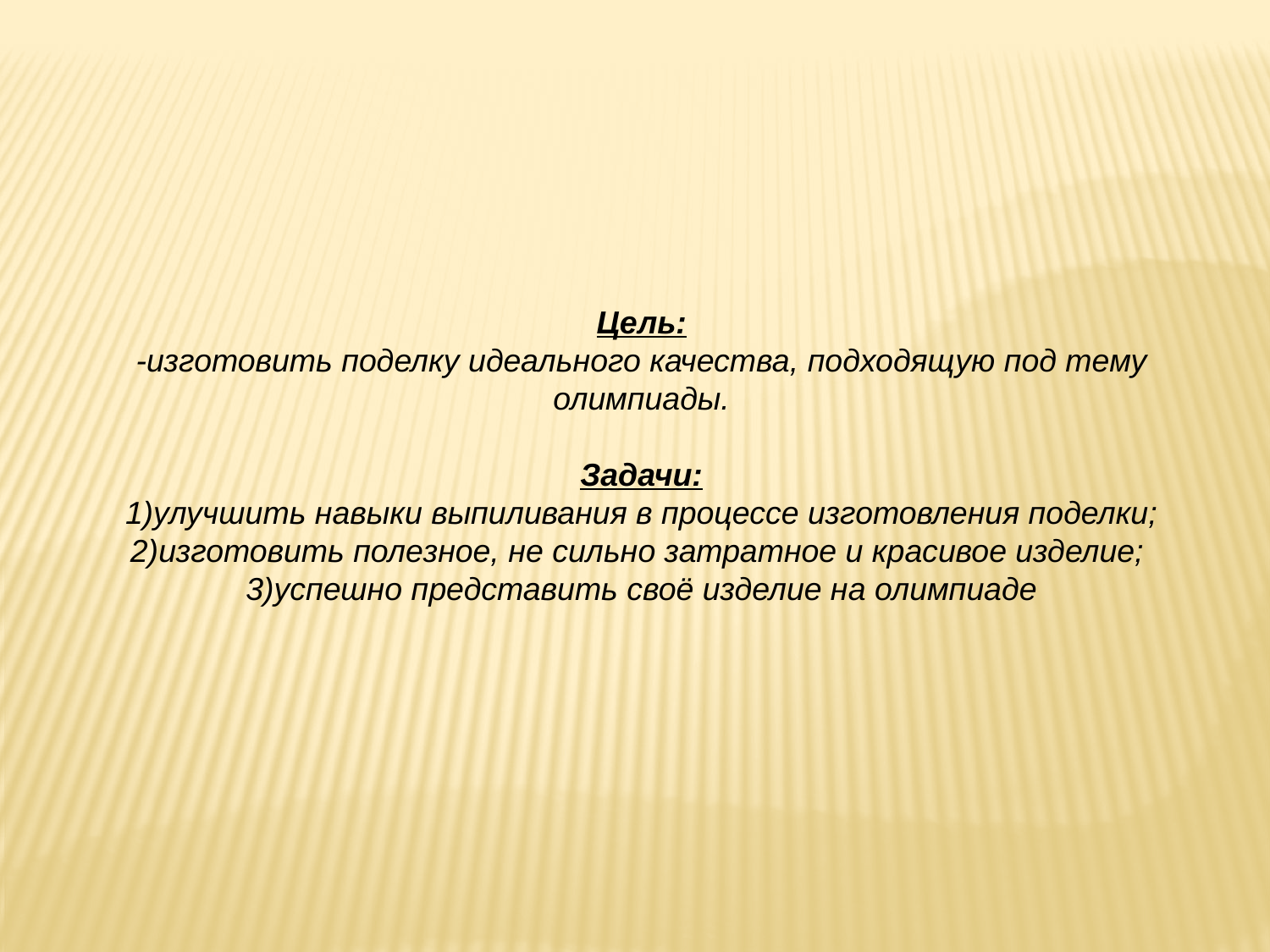

Цель:
-изготовить поделку идеального качества, подходящую под тему олимпиады.

Задачи:
1)улучшить навыки выпиливания в процессе изготовления поделки;
2)изготовить полезное, не сильно затратное и красивое изделие;
3)успешно представить своё изделие на олимпиаде